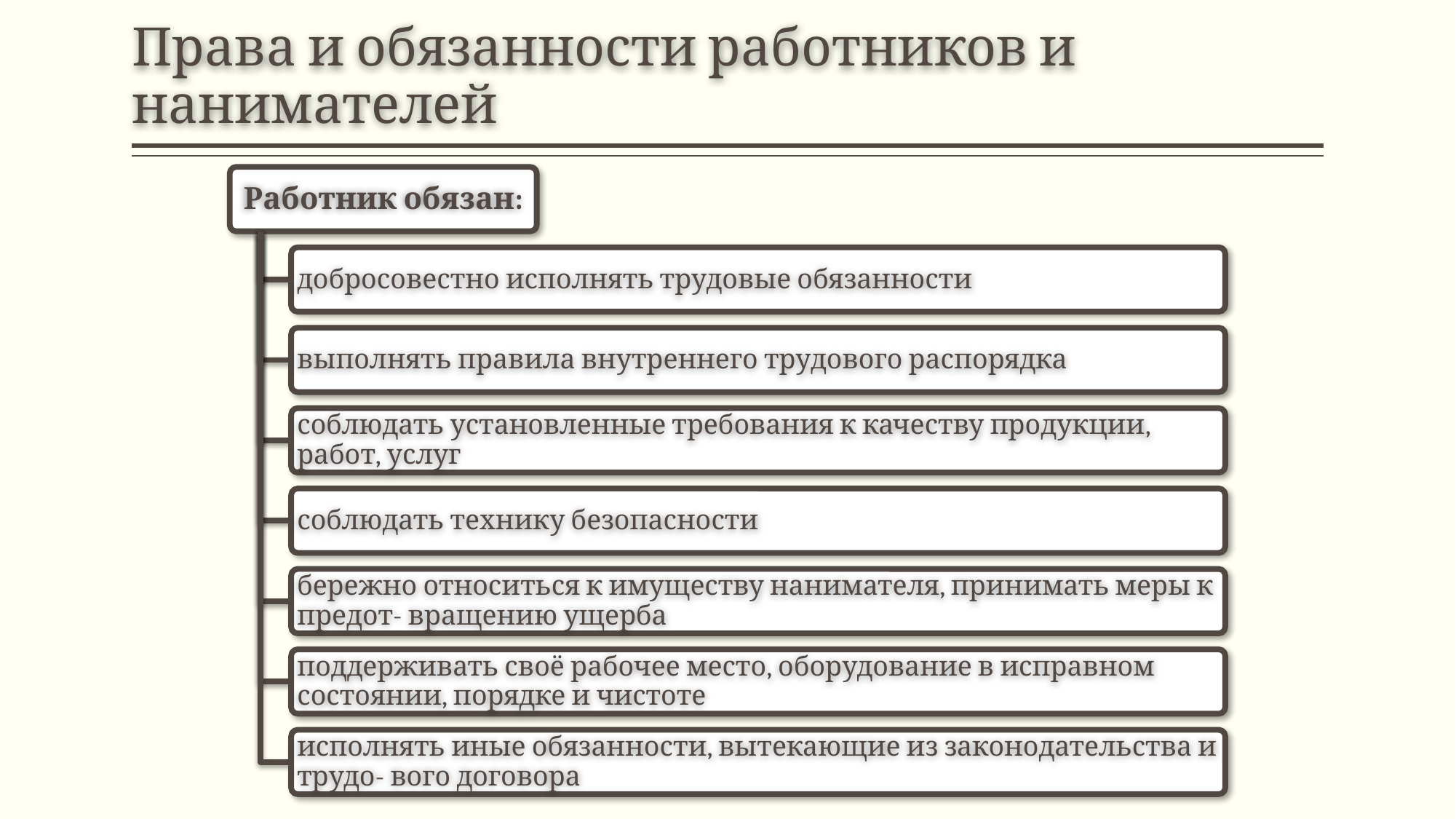

# Права и обязанности работников и нанимателей

Работник обязан:

добросовестно исполнять трудовые обязанности

выполнять правила внутреннего трудового распорядка

соблюдать установленные требования к качеству продукции, работ, услуг

соблюдать технику безопасности

бережно относиться к имуществу нанимателя, принимать меры к предот- вращению ущерба

поддерживать своё рабочее место, оборудование в исправном состоянии, порядке и чистоте

исполнять иные обязанности, вытекающие из законодательства и трудо- вого договора